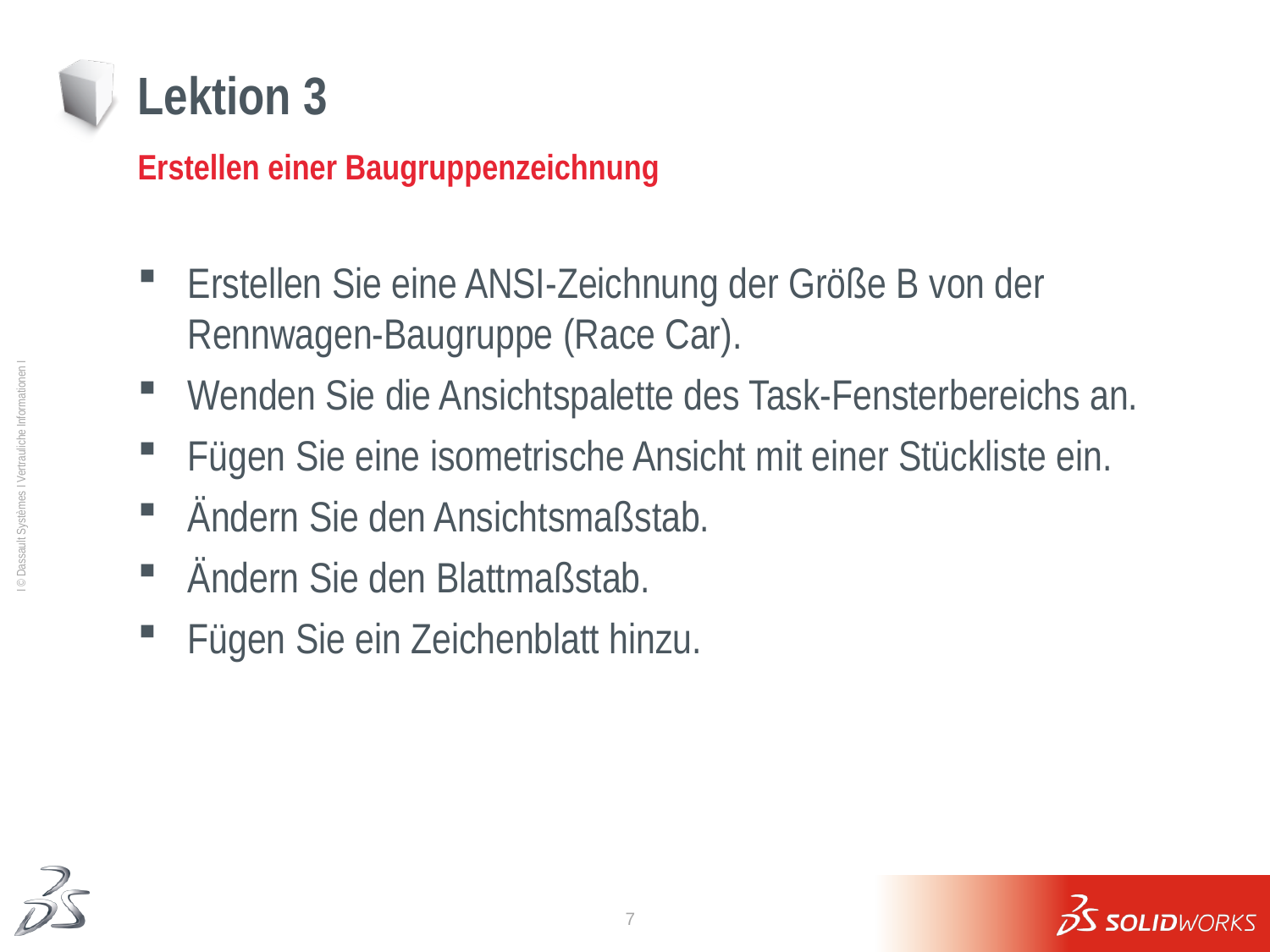

# Lektion 3
Erstellen einer Baugruppenzeichnung
Erstellen Sie eine ANSI-Zeichnung der Größe B von der Rennwagen-Baugruppe (Race Car).
Wenden Sie die Ansichtspalette des Task-Fensterbereichs an.
Fügen Sie eine isometrische Ansicht mit einer Stückliste ein.
Ändern Sie den Ansichtsmaßstab.
Ändern Sie den Blattmaßstab.
Fügen Sie ein Zeichenblatt hinzu.